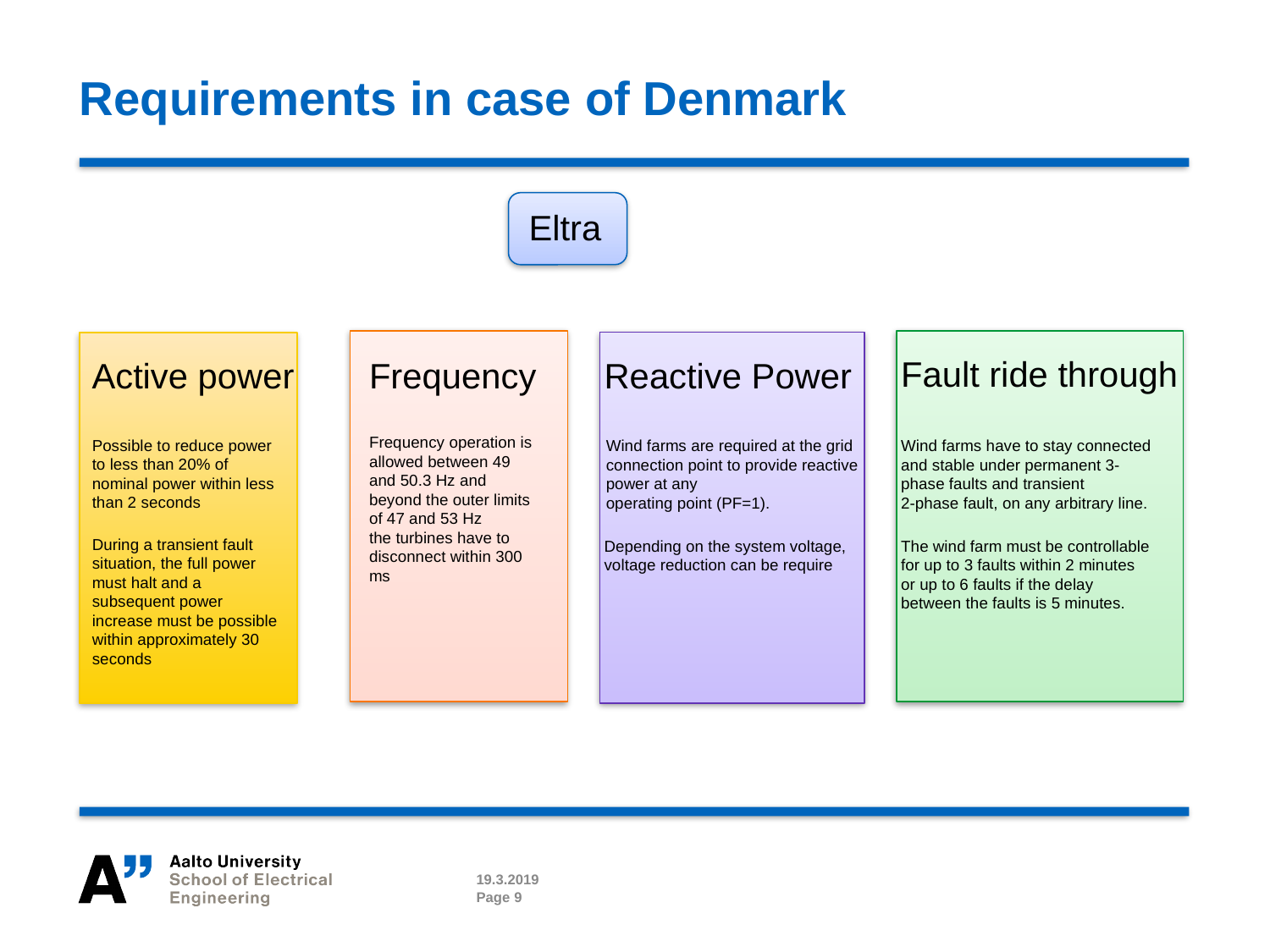

# Requirements in case of Denmark

Eltra

Fault ride through
Reactive Power
Active power
Frequency
Frequency operation is allowed between 49 and 50.3 Hz and beyond the outer limits of 47 and 53 Hz
the turbines have to disconnect within 300 ms
Possible to reduce power to less than 20% of nominal power within less than 2 seconds
Wind farms are required at the grid connection point to provide reactive power at any
operating point (PF=1).
Wind farms have to stay connected and stable under permanent 3-phase faults and transient
2-phase fault, on any arbitrary line.
During a transient fault situation, the full power must halt and a subsequent power increase must be possible within approximately 30
seconds
Depending on the system voltage, voltage reduction can be require
The wind farm must be controllable for up to 3 faults within 2 minutes or up to 6 faults if the delay between the faults is 5 minutes.

19.3.2019
Page 9